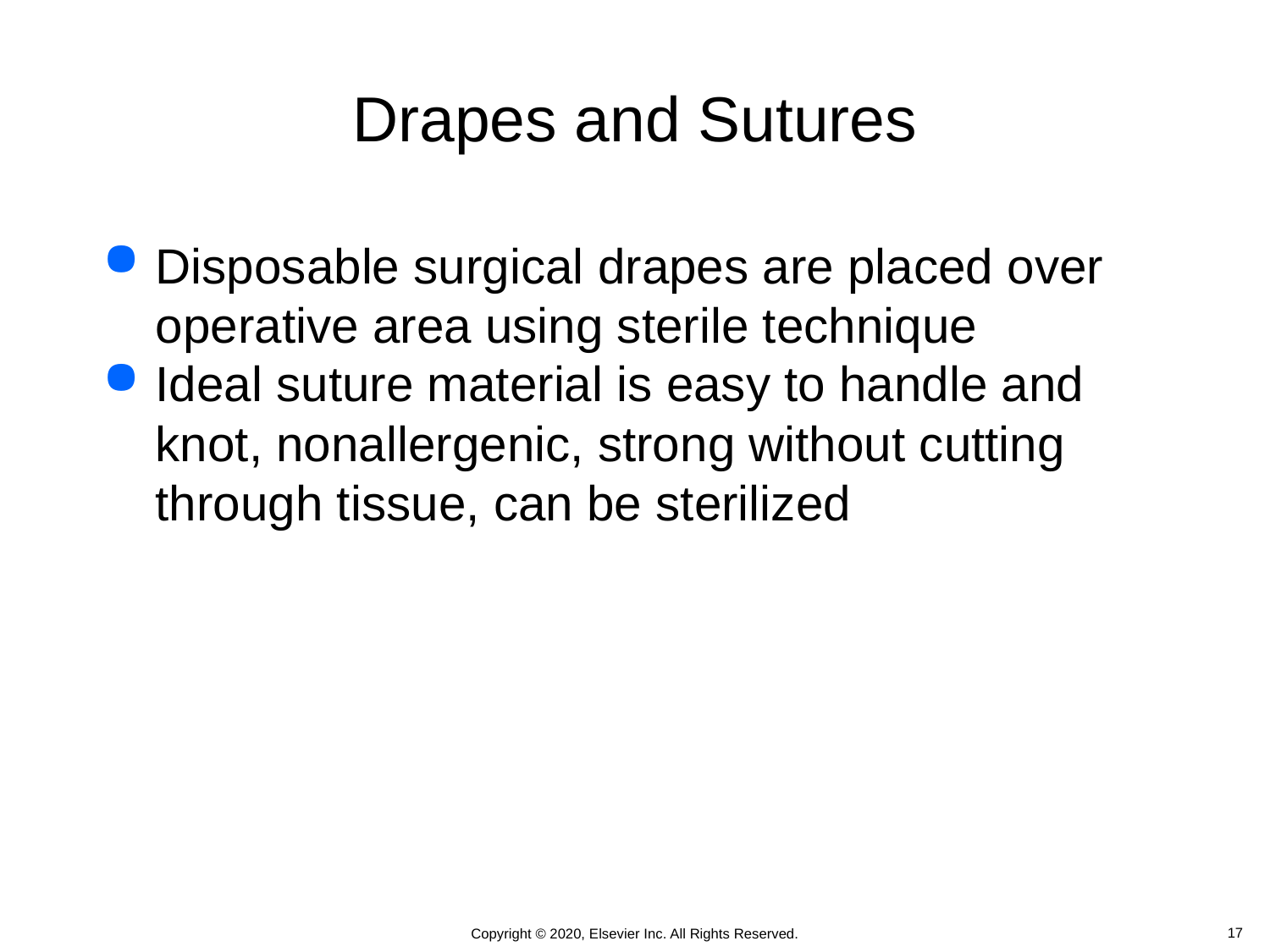

# Drapes and Sutures
Disposable surgical drapes are placed over operative area using sterile technique
Ideal suture material is easy to handle and knot, nonallergenic, strong without cutting through tissue, can be sterilized
 17